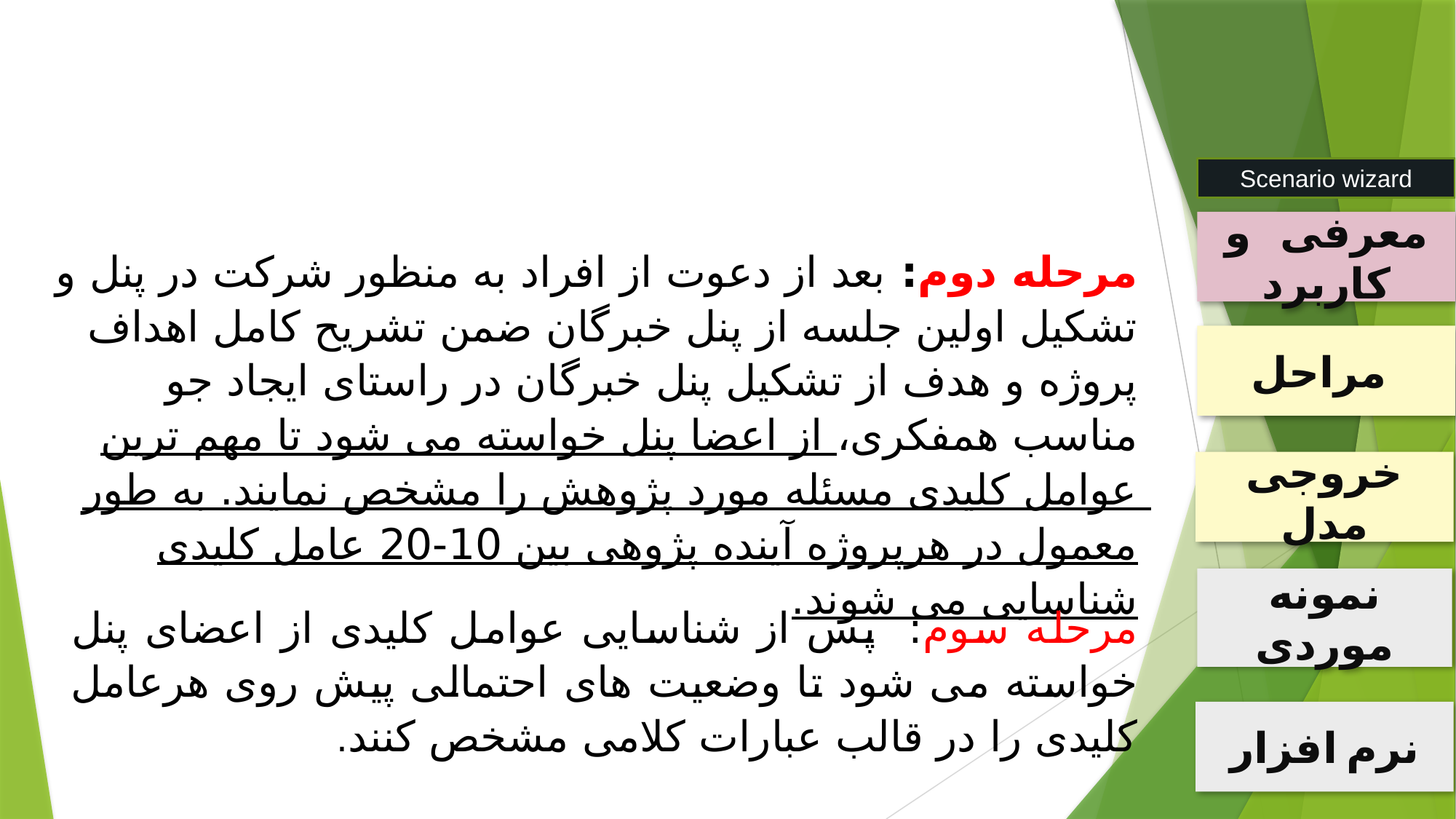

مرحله دوم: بعد از دعوت از افراد به منظور شرکت در پنل و تشکیل اولین جلسه از پنل خبرگان ضمن تشریح کامل اهداف پروژه و هدف از تشکیل پنل خبرگان در راستای ایجاد جو مناسب همفکری، از اعضا پنل خواسته می شود تا مهم ترین عوامل کلیدی مسئله مورد پژوهش را مشخص نمایند. به طور معمول در هرپروژه آینده پژوهی بین 10-20 عامل کلیدی شناسایی می شوند.
مرحله سوم:  پس از شناسایی عوامل کلیدی از اعضای پنل خواسته می شود تا وضعیت های احتمالی پیش روی هرعامل کلیدی را در قالب عبارات کلامی مشخص کنند.